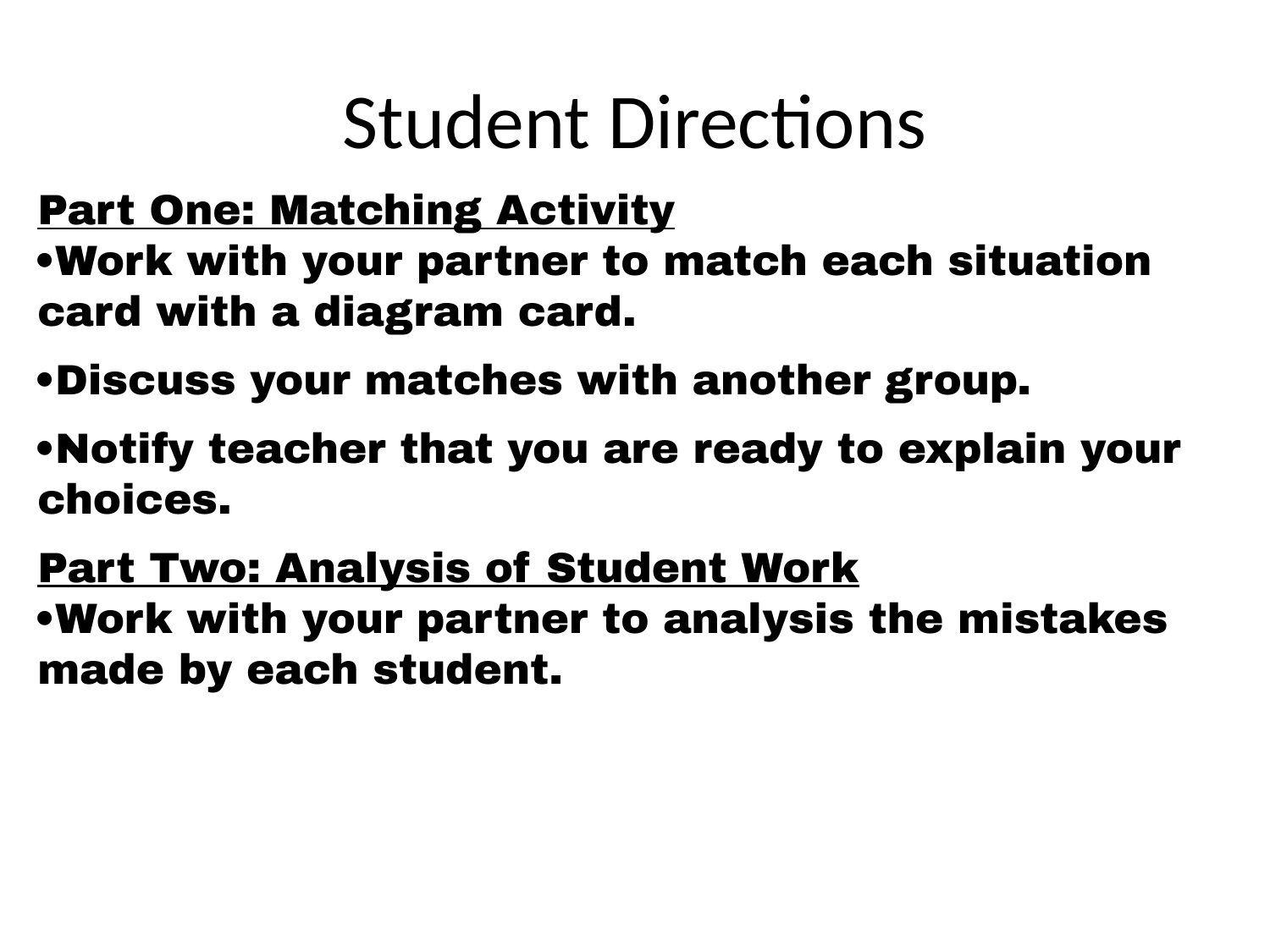

# Student Directions
Part One: Matching Activity
•Work with your partner to match each situation card with a diagram card.
•Discuss your matches with another group.
•Notify teacher that you are ready to explain your choices.
Part Two: Analysis of Student Work
•Work with your partner to analysis the mistakes made by each student.